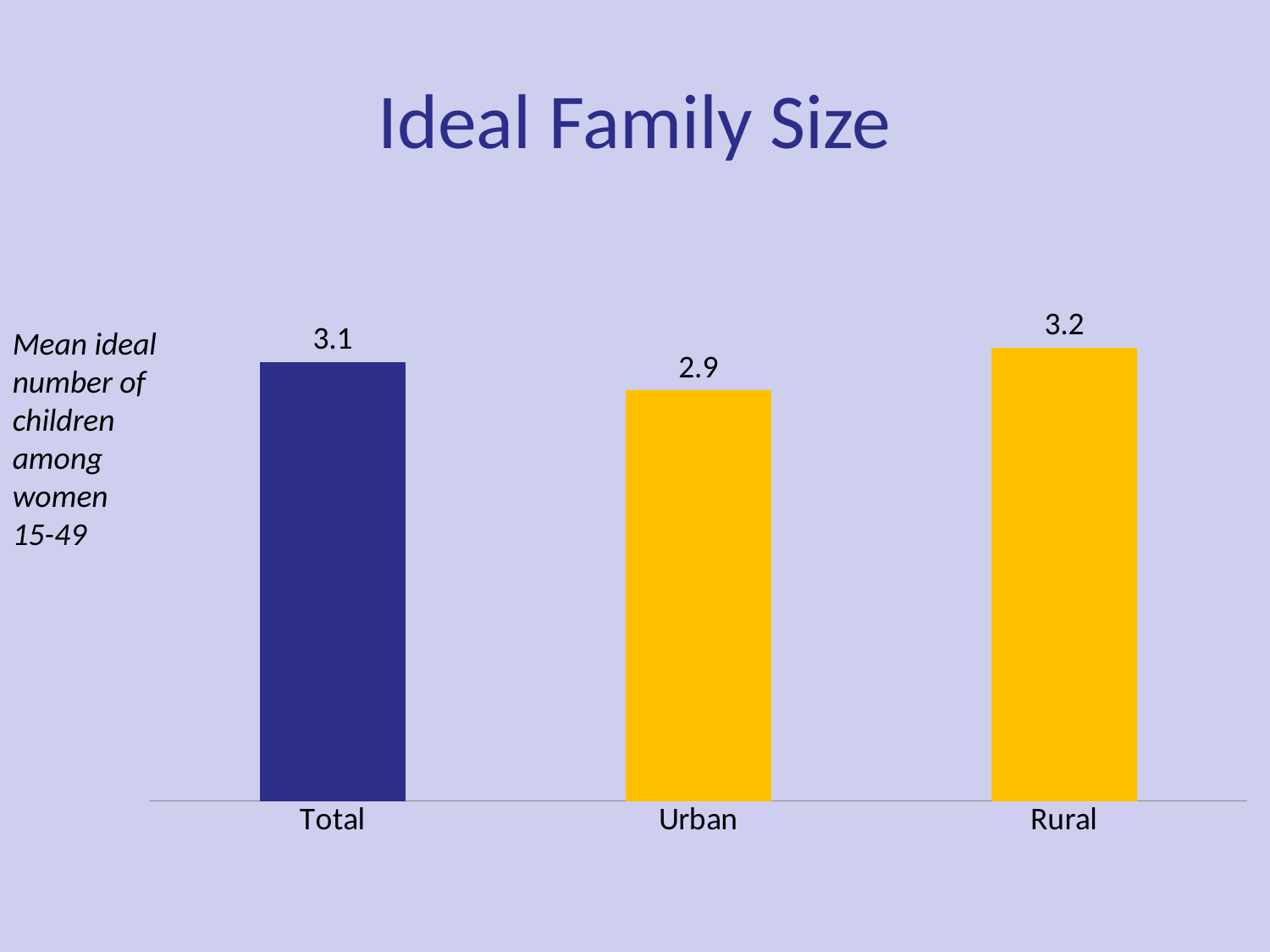

# Ideal Family Size

### Chart

| Category | Women |
|---|---|
| Total | 3.1 |
| Urban | 2.9 |
| Rural | 3.2 |
Mean ideal number of children among women
15-49